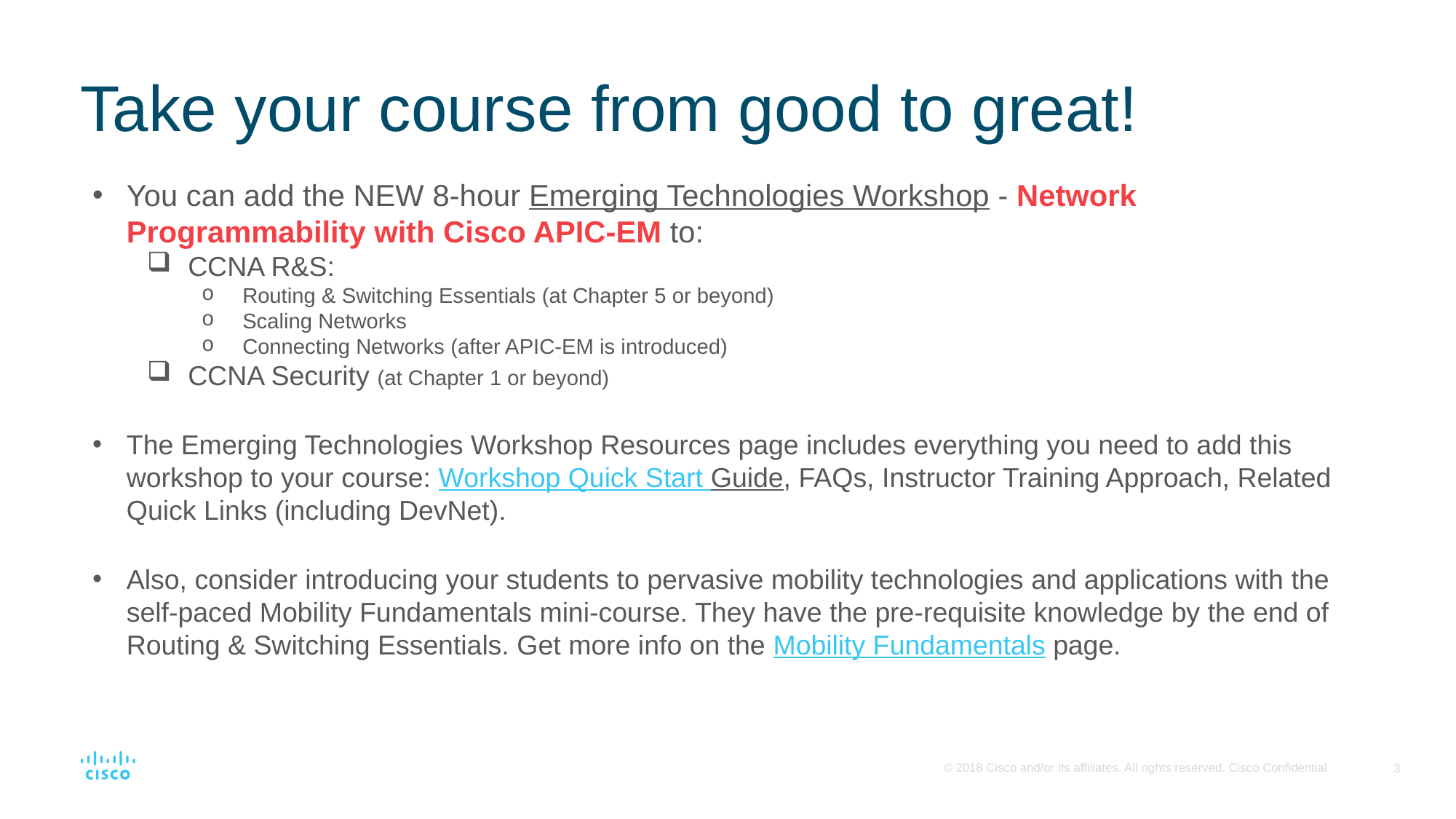

# Take your course from good to great!
You can add the NEW 8-hour Emerging Technologies Workshop - Network Programmability with Cisco APIC-EM to:
CCNA R&S:
Routing & Switching Essentials (at Chapter 5 or beyond)
Scaling Networks
Connecting Networks (after APIC-EM is introduced)
CCNA Security (at Chapter 1 or beyond)

The Emerging Technologies Workshop Resources page includes everything you need to add this workshop to your course: Workshop Quick Start Guide, FAQs, Instructor Training Approach, Related Quick Links (including DevNet).

Also, consider introducing your students to pervasive mobility technologies and applications with the self-paced Mobility Fundamentals mini-course. They have the pre-requisite knowledge by the end of Routing & Switching Essentials. Get more info on the Mobility Fundamentals page.